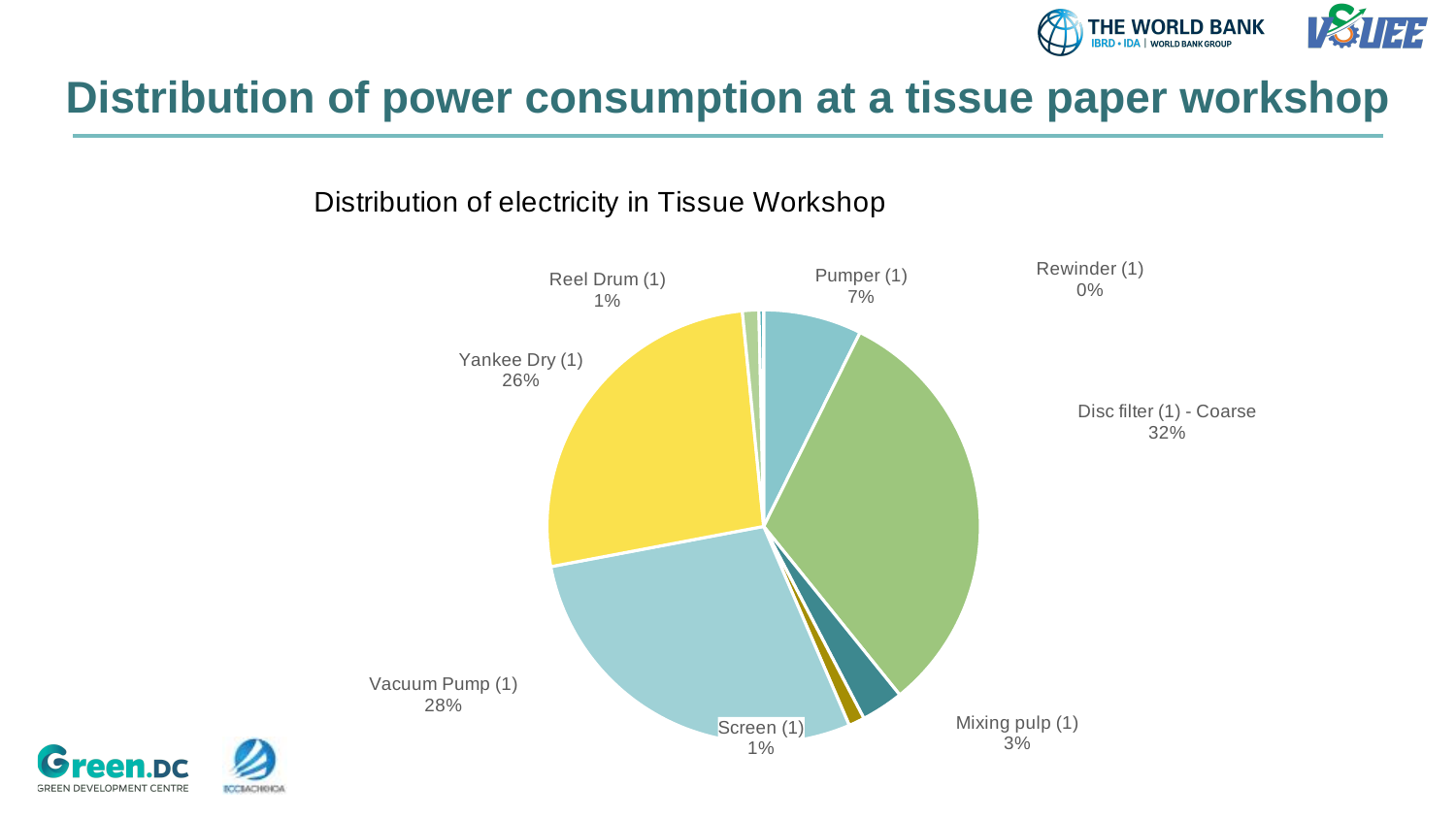

# Distribution of power consumption at a tissue paper workshop

### Chart: Distribution of electricity in Tissue Workshop

| Category |  |
|---|---|
| Pumper (1) | 0.07318556818613847 |
| HD Cleaner (1) | 0.0 |
| Disc filter (1) - Coarse | 0.3173592365889823 |
| Mixing pulp (1) | 0.031449107795800534 |
| Screen (1) | 0.011863442103450516 |
| Head Box (1) | 0.0 |
| Vacuum Pump (1) | 0.28395609089546936 |
| Yankee Dry (1) | 0.26313258832027664 |
| Reel Drum (1) | 0.012210640253516153 |
| Rewinder (1) | 0.0035064282119421863 |